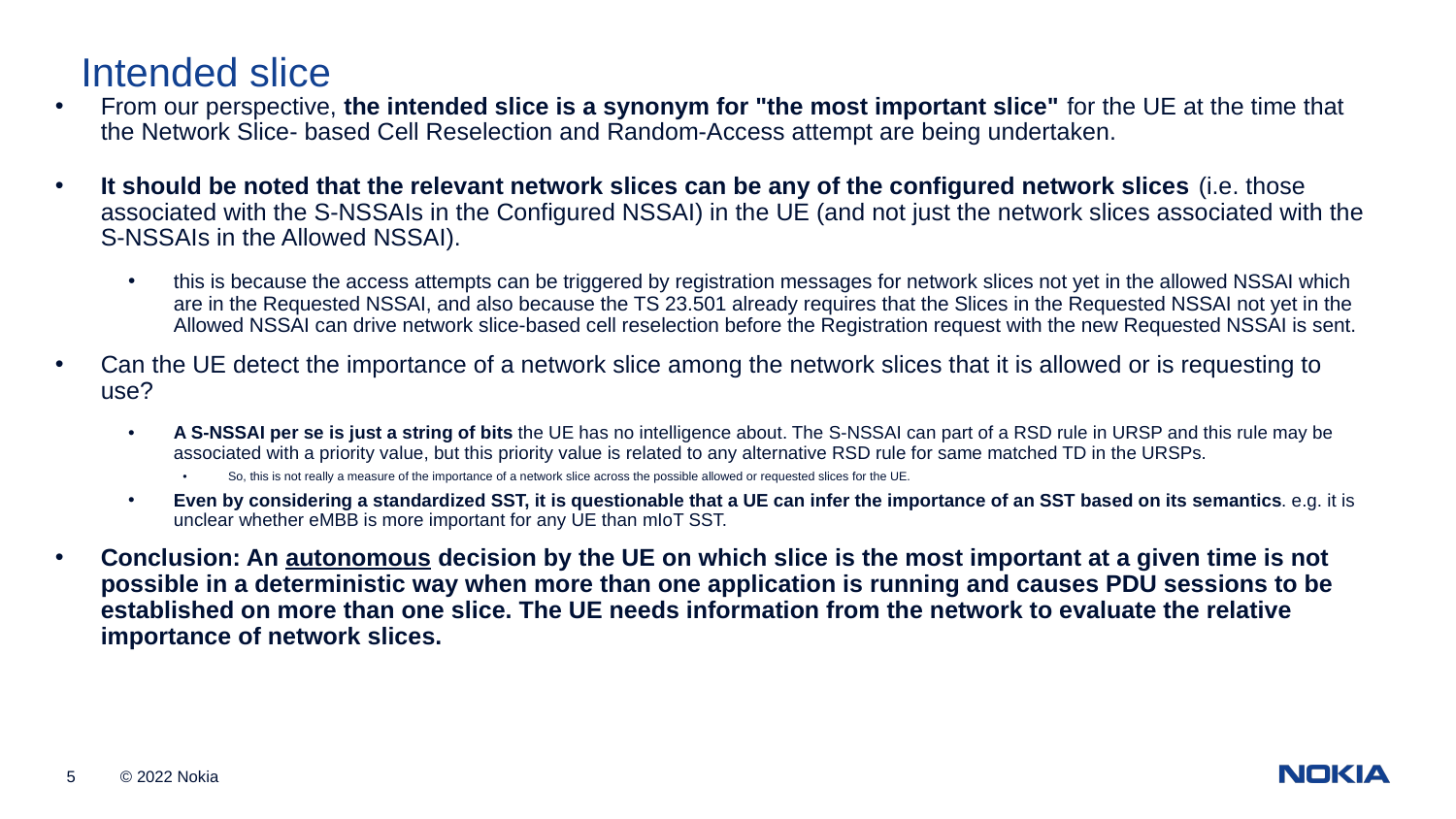

# Intended slice
From our perspective, the intended slice is a synonym for "the most important slice" for the UE at the time that the Network Slice- based Cell Reselection and Random-Access attempt are being undertaken.
It should be noted that the relevant network slices can be any of the configured network slices (i.e. those associated with the S-NSSAIs in the Configured NSSAI) in the UE (and not just the network slices associated with the S-NSSAIs in the Allowed NSSAI).
this is because the access attempts can be triggered by registration messages for network slices not yet in the allowed NSSAI which are in the Requested NSSAI, and also because the TS 23.501 already requires that the Slices in the Requested NSSAI not yet in the Allowed NSSAI can drive network slice-based cell reselection before the Registration request with the new Requested NSSAI is sent.
Can the UE detect the importance of a network slice among the network slices that it is allowed or is requesting to use?
A S-NSSAI per se is just a string of bits the UE has no intelligence about. The S-NSSAI can part of a RSD rule in URSP and this rule may be associated with a priority value, but this priority value is related to any alternative RSD rule for same matched TD in the URSPs.
So, this is not really a measure of the importance of a network slice across the possible allowed or requested slices for the UE.
Even by considering a standardized SST, it is questionable that a UE can infer the importance of an SST based on its semantics. e.g. it is unclear whether eMBB is more important for any UE than mIoT SST.
Conclusion: An autonomous decision by the UE on which slice is the most important at a given time is not possible in a deterministic way when more than one application is running and causes PDU sessions to be established on more than one slice. The UE needs information from the network to evaluate the relative importance of network slices.